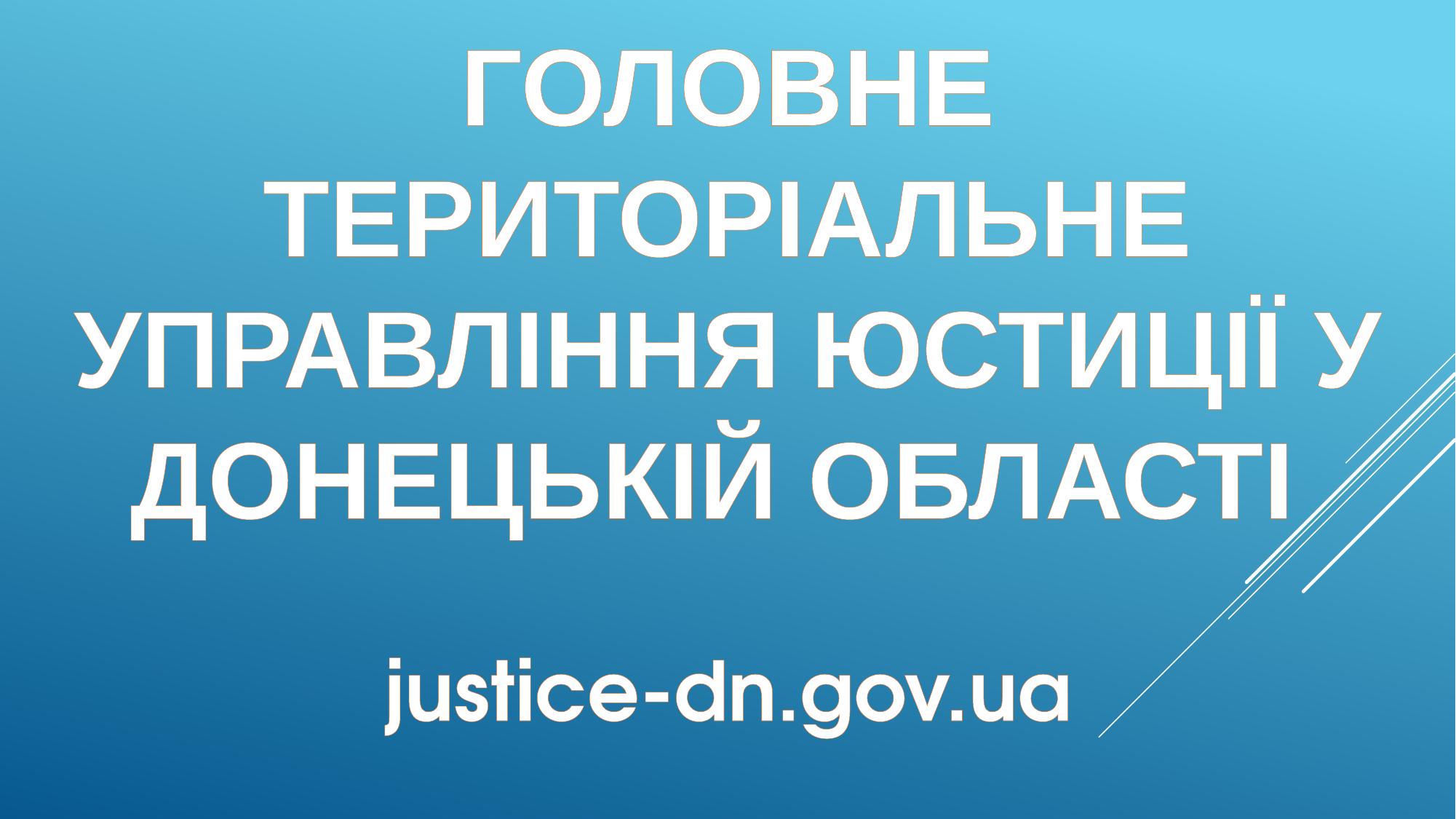

# ГОЛОВНЕ ТЕРИТОРІАЛЬНЕ УПРАВЛІННЯ ЮСТИЦІЇ У ДОНЕЦЬКІЙ ОБЛАСТІ justice-dn.gov.ua